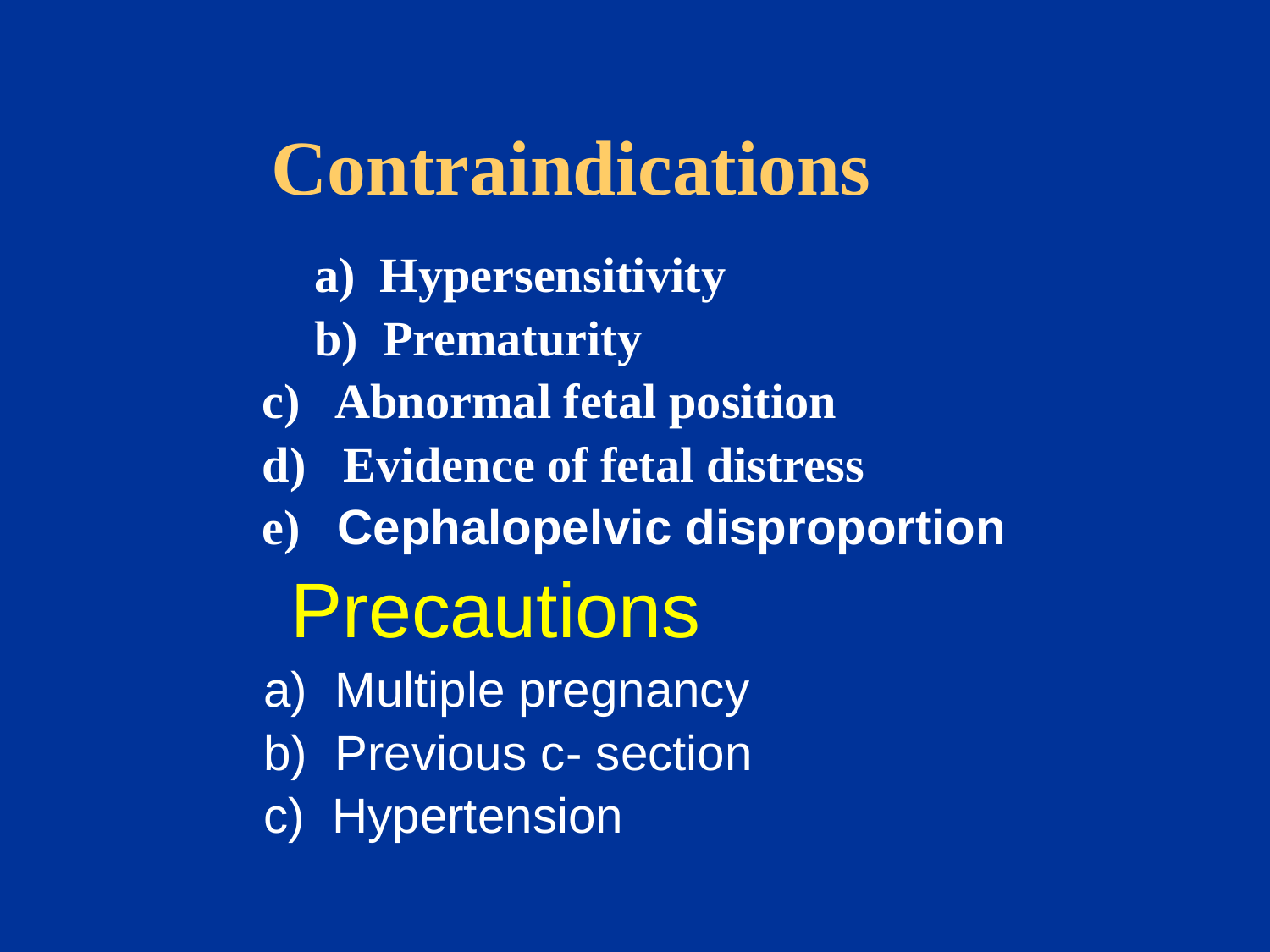

# Contraindications
		a)  Hypersensitivity
		b)  Prematurity
          c)   Abnormal fetal position
          d)   Evidence of fetal distress
          e)   Cephalopelvic disproportion
       Precautions
         a)  Multiple pregnancy
         b)  Previous c- section
         c)  Hypertension